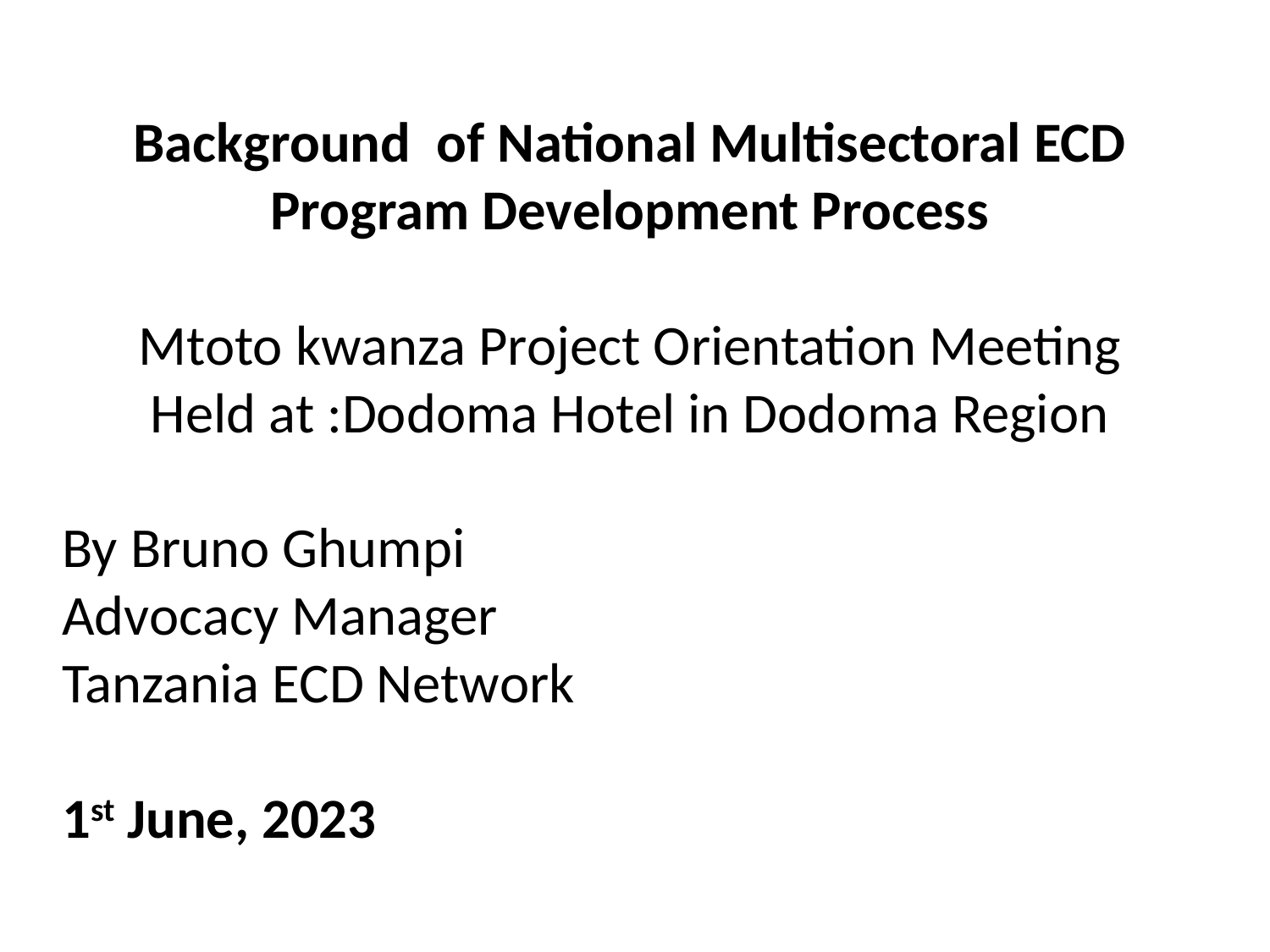

Background  of National Multisectoral ECD Program Development Process

 Mtoto kwanza Project Orientation Meeting
Held at :Dodoma Hotel in Dodoma Region

By Bruno Ghumpi
Advocacy Manager
Tanzania ECD Network

1st June, 2023